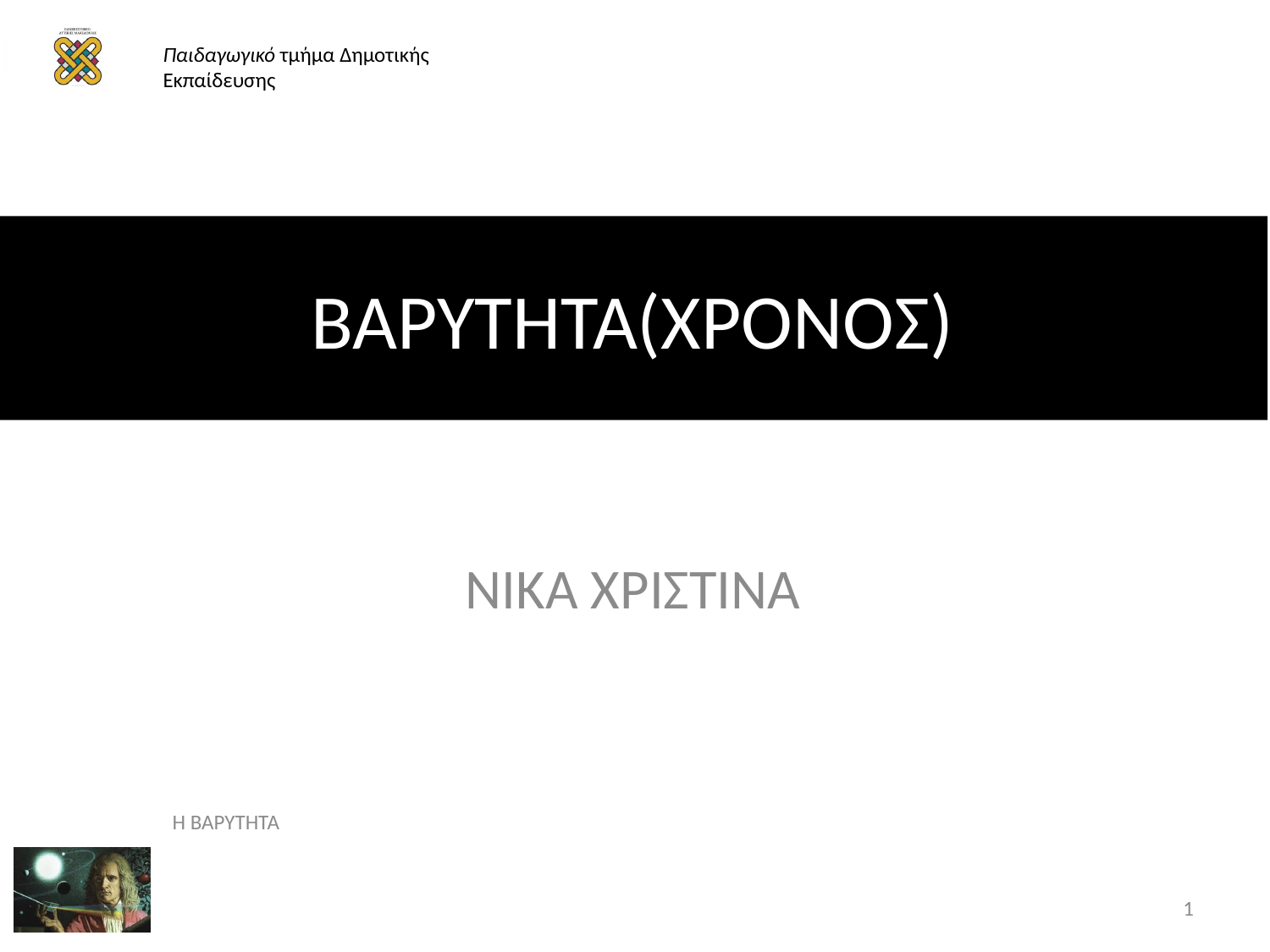

# ΒΑΡΥΤΗΤΑ(ΧΡΟΝΟΣ)
ΝΙΚΑ ΧΡΙΣΤΙΝΑ
Η ΒΑΡΥΤΗΤΑ
1